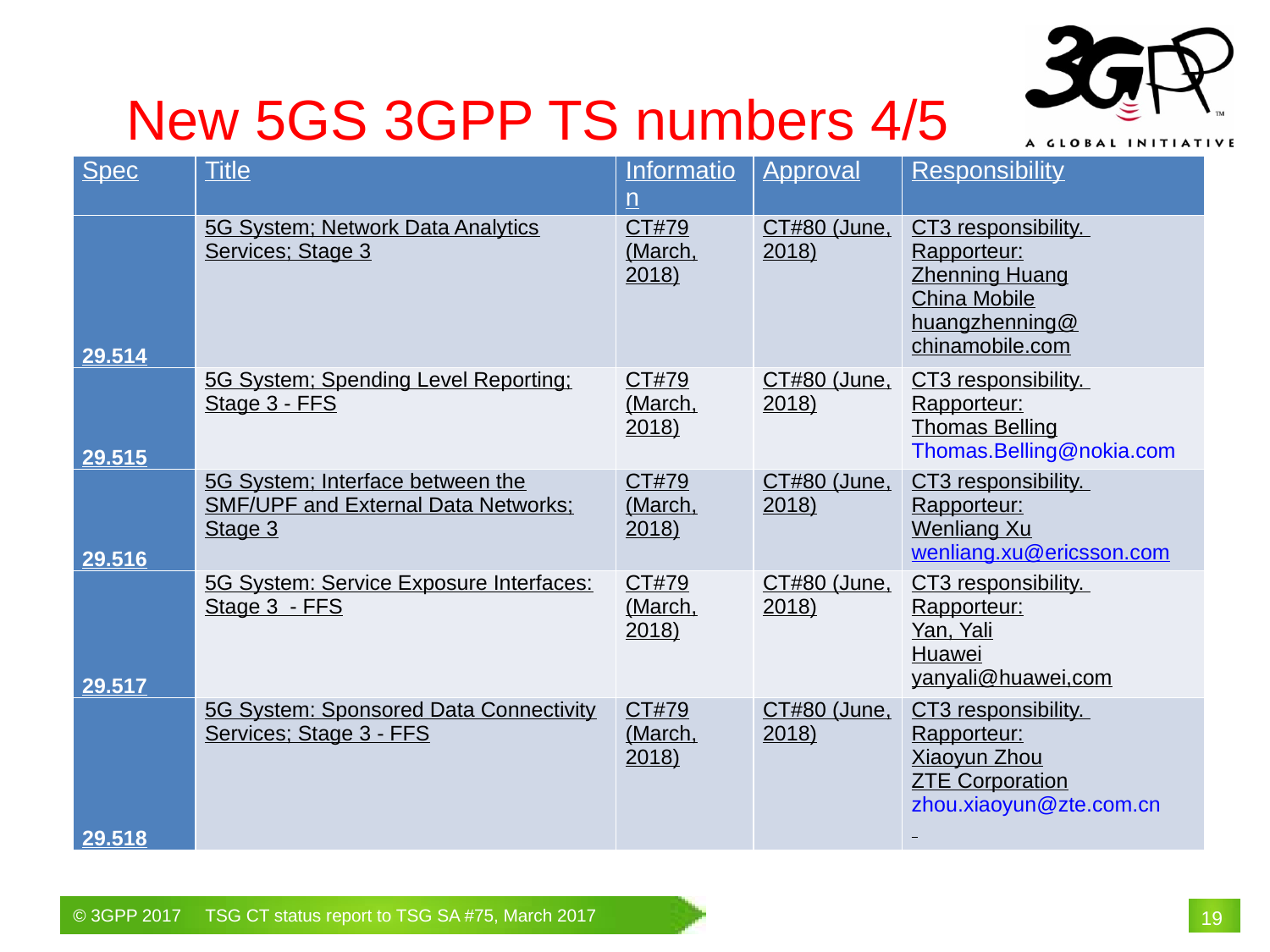

New 5GS 3GPP TS numbers 4/5
| Spec | Title | Information | Approval | Responsibility |
| --- | --- | --- | --- | --- |
| 29.514 | 5G System; Network Data Analytics Services; Stage 3 | CT#79 (March, 2018) | CT#80 (June, 2018) | CT3 responsibility. Rapporteur: Zhenning Huang China Mobile huangzhenning@ chinamobile.com |
| 29.515 | 5G System; Spending Level Reporting; Stage 3 - FFS | CT#79 (March, 2018) | CT#80 (June, 2018) | CT3 responsibility. Rapporteur: Thomas Belling Thomas.Belling@nokia.com |
| 29.516 | 5G System; Interface between the SMF/UPF and External Data Networks; Stage 3 | CT#79 (March, 2018) | CT#80 (June, 2018) | CT3 responsibility. Rapporteur: Wenliang Xu wenliang.xu@ericsson.com |
| 29.517 | 5G System: Service Exposure Interfaces: Stage 3 - FFS | CT#79 (March, 2018) | CT#80 (June, 2018) | CT3 responsibility. Rapporteur: Yan, Yali Huawei yanyali@huawei,com |
| 29.518 | 5G System: Sponsored Data Connectivity Services; Stage 3 - FFS | CT#79 (March, 2018) | CT#80 (June, 2018) | CT3 responsibility. Rapporteur: Xiaoyun Zhou ZTE Corporation zhou.xiaoyun@zte.com.cn |

# 19